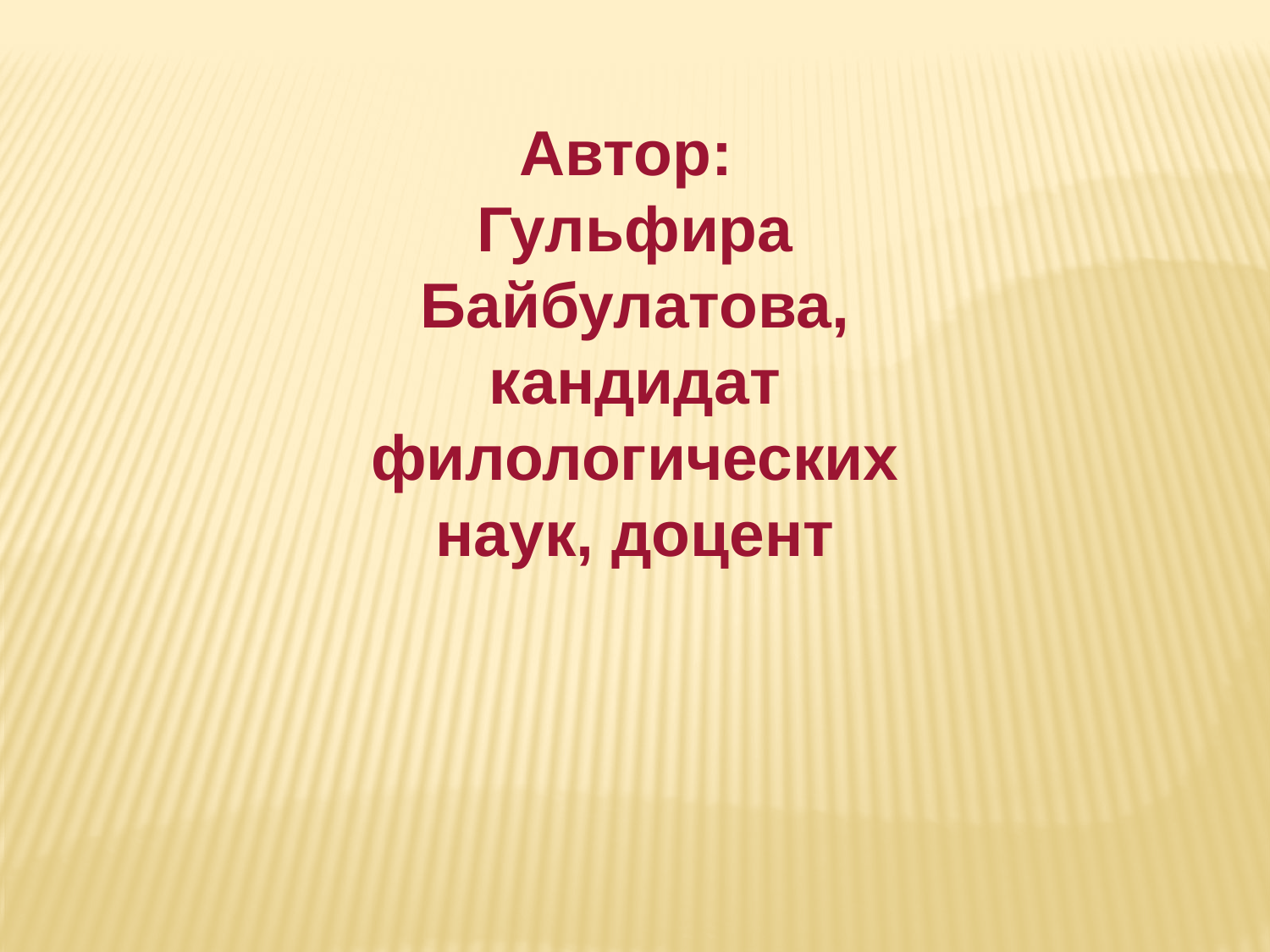

Автор:
Гульфира Байбулатова, кандидат филологических наук, доцент